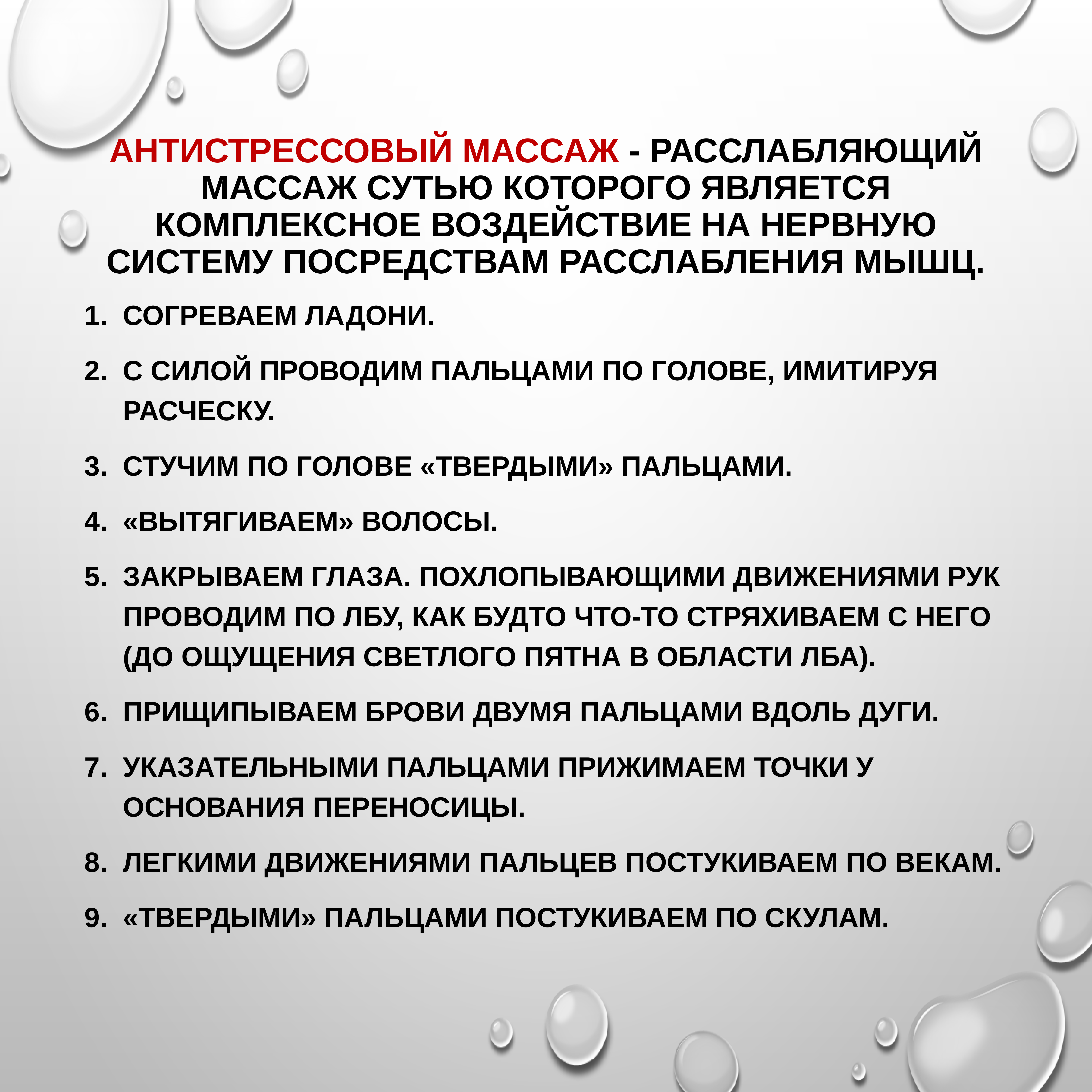

# Антистрессовый массаж - расслабляющий массаж сутью которого является комплексное воздействие на нервную систему посредствам расслабления мышц.
Согреваем ладони.
С силой проводим пальцами по голове, имитируя расческу.
Стучим по голове «твердыми» пальцами.
«Вытягиваем» волосы.
Закрываем глаза. Похлопывающими движениями рук проводим по лбу, как будто что-то стряхиваем с него (до ощущения светлого пятна в области лба).
Прищипываем брови двумя пальцами вдоль дуги.
Указательными пальцами прижимаем точки у основания переносицы.
Легкими движениями пальцев постукиваем по векам.
«Твердыми» пальцами постукиваем по скулам.